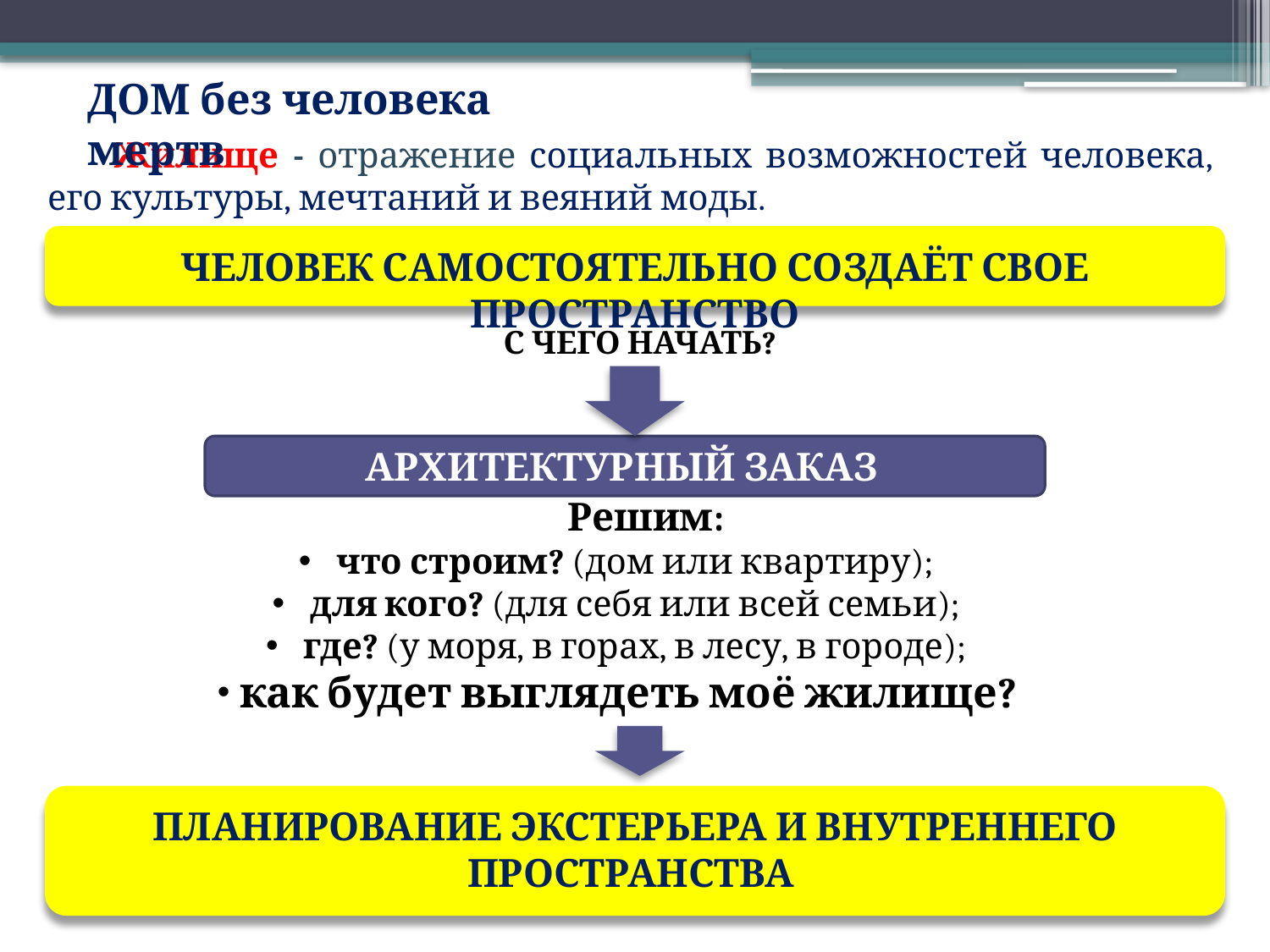

ДОМ без человека мертв
     Жилище - отражение социальных возможностей человека, его культуры, мечтаний и веяний моды.

ЧЕЛОВЕК САМОСТОЯТЕЛЬНО СОЗДАЁТ СВОЕ ПРОСТРАНСТВО
С ЧЕГО НАЧАТЬ?

АРХИТЕКТУРНЫЙ ЗАКАЗ
     Решим:
 что строим? (дом или квартиру);
 для кого? (для себя или всей семьи);
 где? (у моря, в горах, в лесу, в городе);
 как будет выглядеть моё жилище?

ПЛАНИРОВАНИЕ ЭКСТЕРЬЕРА И ВНУТРЕННЕГО ПРОСТРАНСТВА